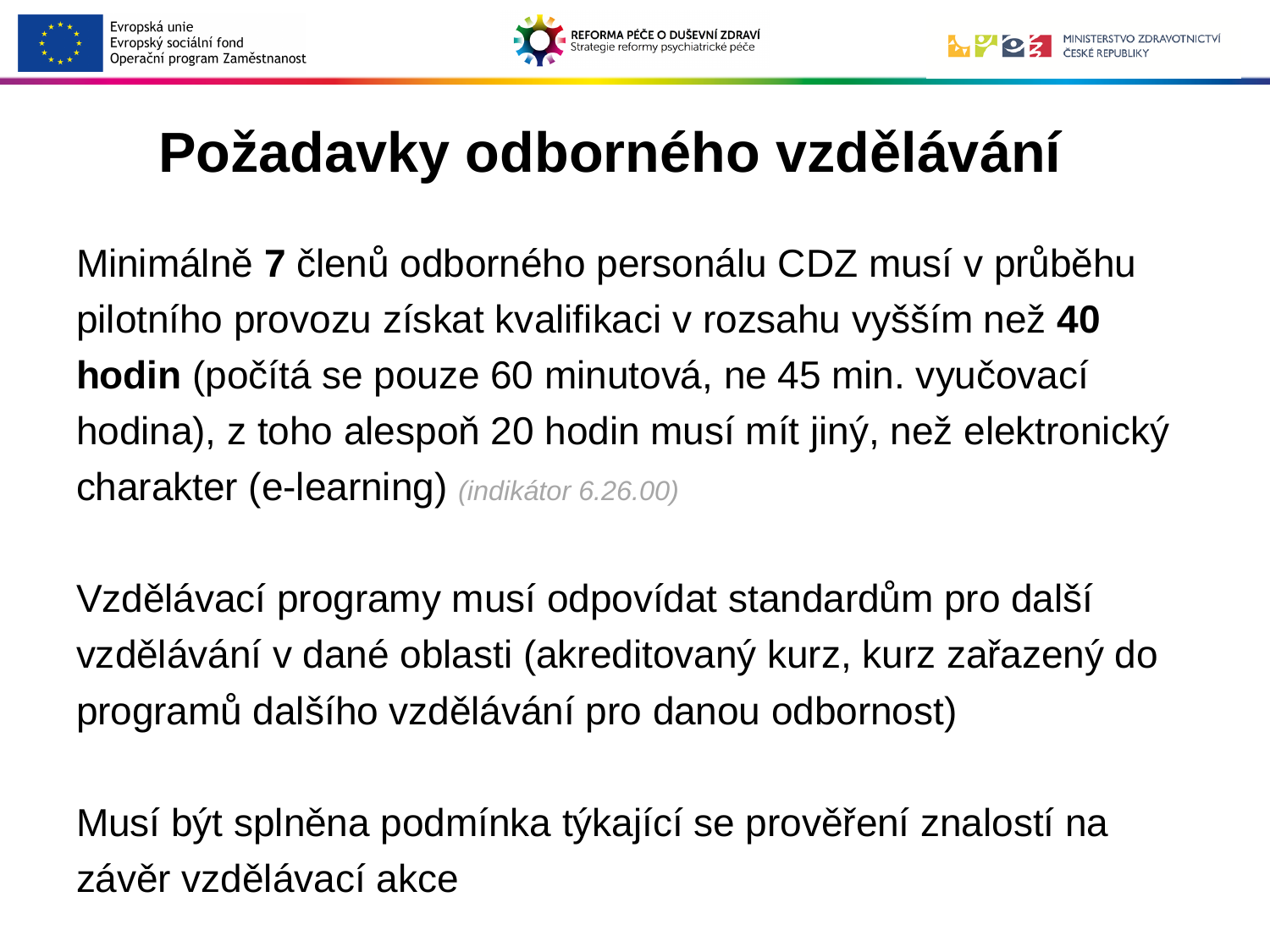

# Požadavky odborného vzdělávání
Minimálně 7 členů odborného personálu CDZ musí v průběhu pilotního provozu získat kvalifikaci v rozsahu vyšším než 40 hodin (počítá se pouze 60 minutová, ne 45 min. vyučovací hodina), z toho alespoň 20 hodin musí mít jiný, než elektronický charakter (e-learning) (indikátor 6.26.00)

Vzdělávací programy musí odpovídat standardům pro další vzdělávání v dané oblasti (akreditovaný kurz, kurz zařazený do programů dalšího vzdělávání pro danou odbornost)

Musí být splněna podmínka týkající se prověření znalostí na závěr vzdělávací akce